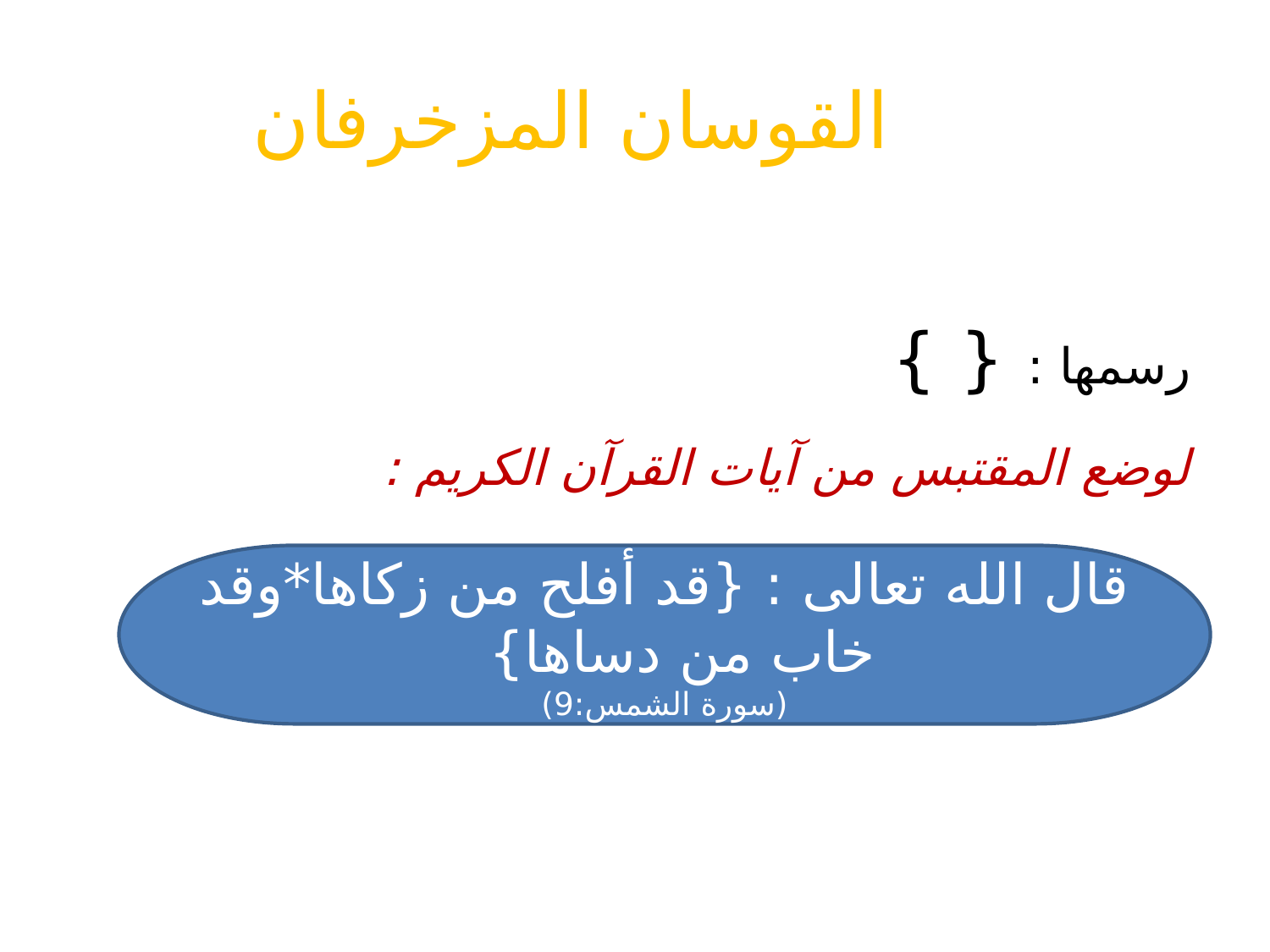

القوسان المزخرفان
رسمها : { }

لوضع المقتبس من آيات القرآن الكريم :
قال الله تعالى : {قد أفلح من زكاها*وقد خاب من دساها}
(سورة الشمس:9)